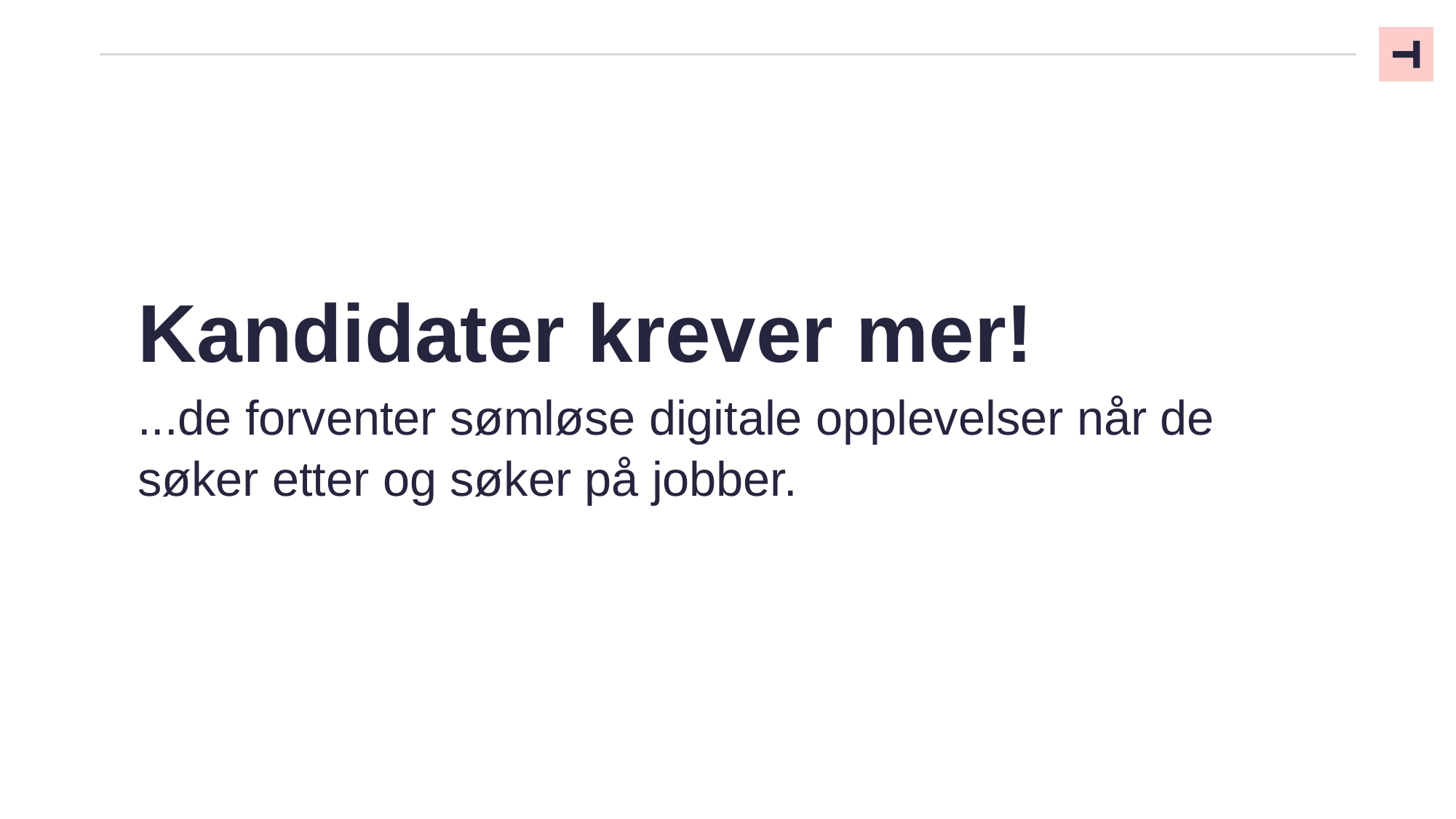

02
Kandidater krever mer!
...de forventer sømløse digitale opplevelser når de søker etter og søker på jobber.